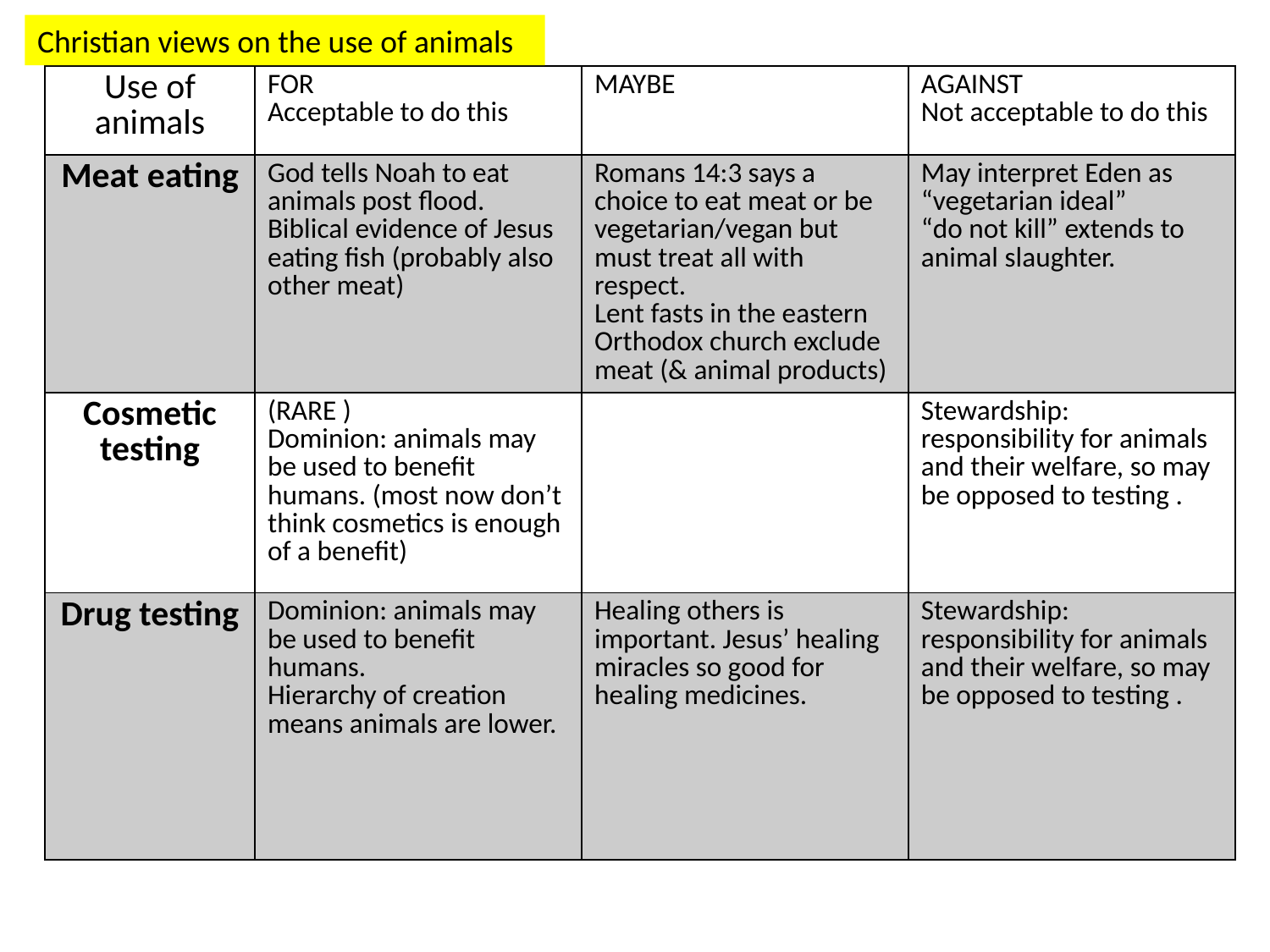

Christian views on the use of animals
| Use of animals | FOR Acceptable to do this | MAYBE | AGAINST Not acceptable to do this |
| --- | --- | --- | --- |
| Meat eating | God tells Noah to eat animals post flood. Biblical evidence of Jesus eating fish (probably also other meat) | Romans 14:3 says a choice to eat meat or be vegetarian/vegan but must treat all with respect. Lent fasts in the eastern Orthodox church exclude meat (& animal products) | May interpret Eden as “vegetarian ideal” “do not kill” extends to animal slaughter. |
| Cosmetic testing | (RARE ) Dominion: animals may be used to benefit humans. (most now don’t think cosmetics is enough of a benefit) |  | Stewardship: responsibility for animals and their welfare, so may be opposed to testing . |
| Drug testing | Dominion: animals may be used to benefit humans. Hierarchy of creation means animals are lower. | Healing others is important. Jesus’ healing miracles so good for healing medicines. | Stewardship: responsibility for animals and their welfare, so may be opposed to testing . |